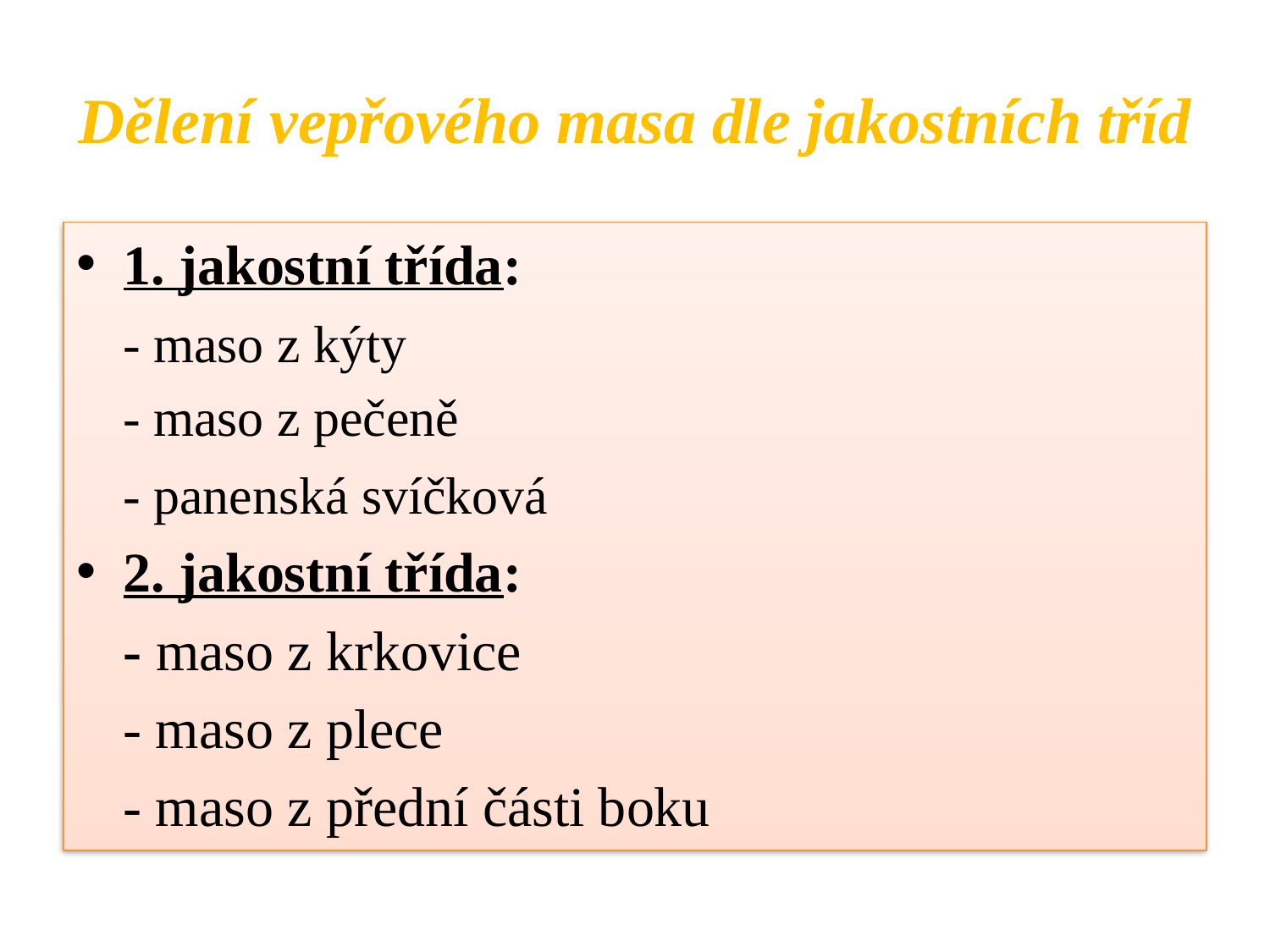

# Dělení vepřového masa dle jakostních tříd
1. jakostní třída:
	- maso z kýty
	- maso z pečeně
	- panenská svíčková
2. jakostní třída:
	- maso z krkovice
	- maso z plece
	- maso z přední části boku